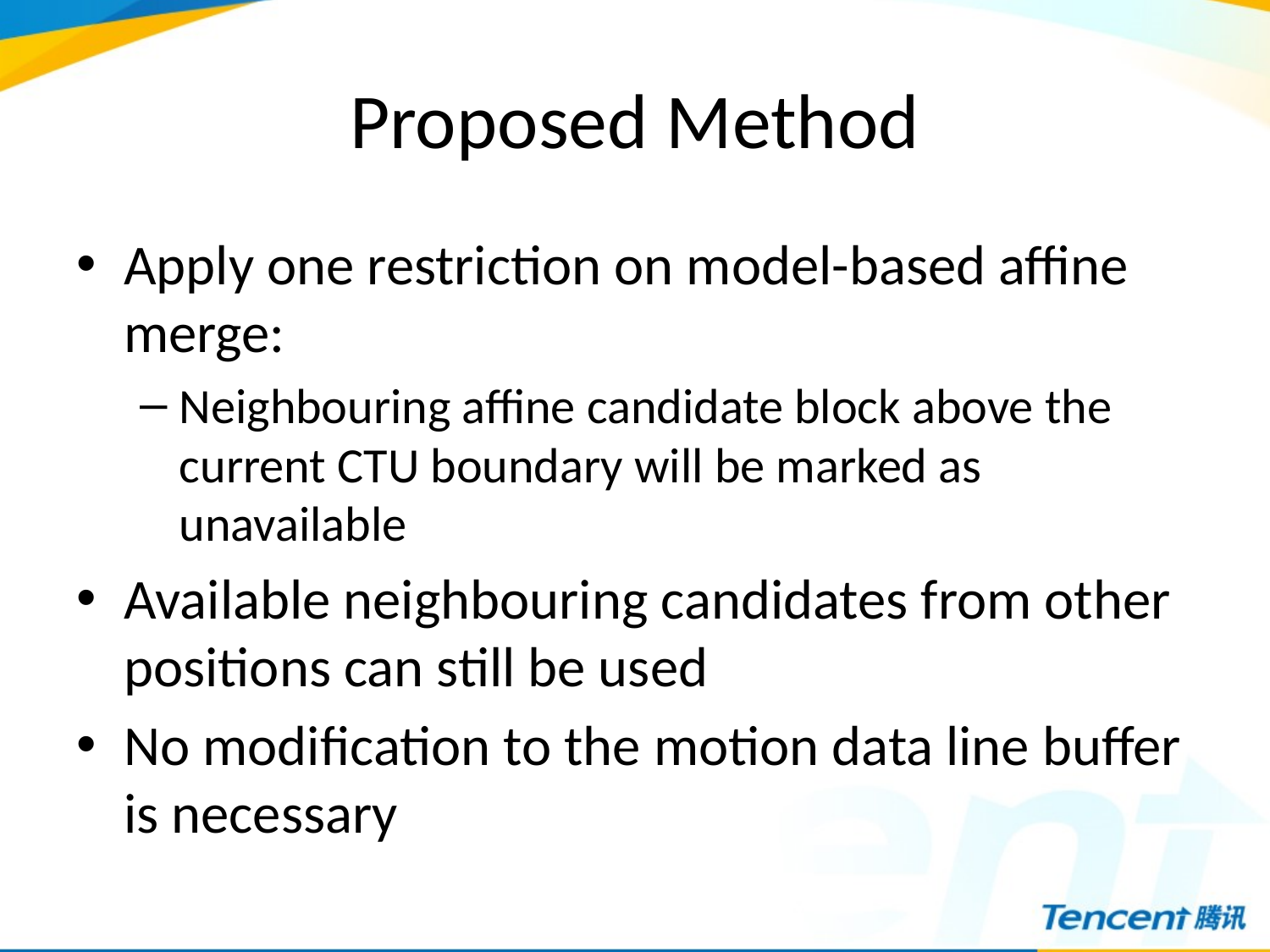

# Proposed Method
Apply one restriction on model-based affine merge:
Neighbouring affine candidate block above the current CTU boundary will be marked as unavailable
Available neighbouring candidates from other positions can still be used
No modification to the motion data line buffer is necessary